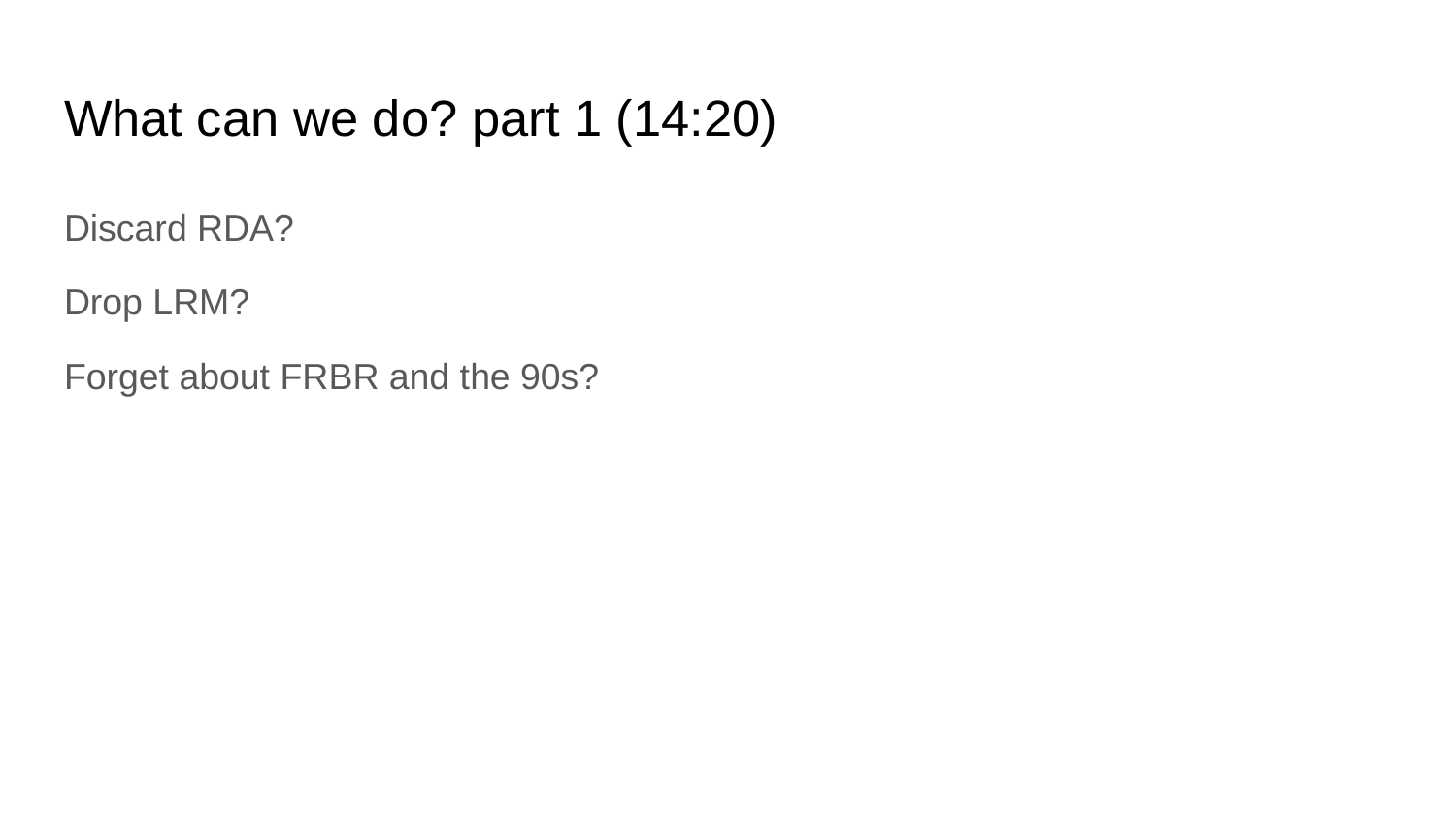

# What can we do? part 1 (14:20)
Discard RDA?
Drop LRM?
Forget about FRBR and the 90s?